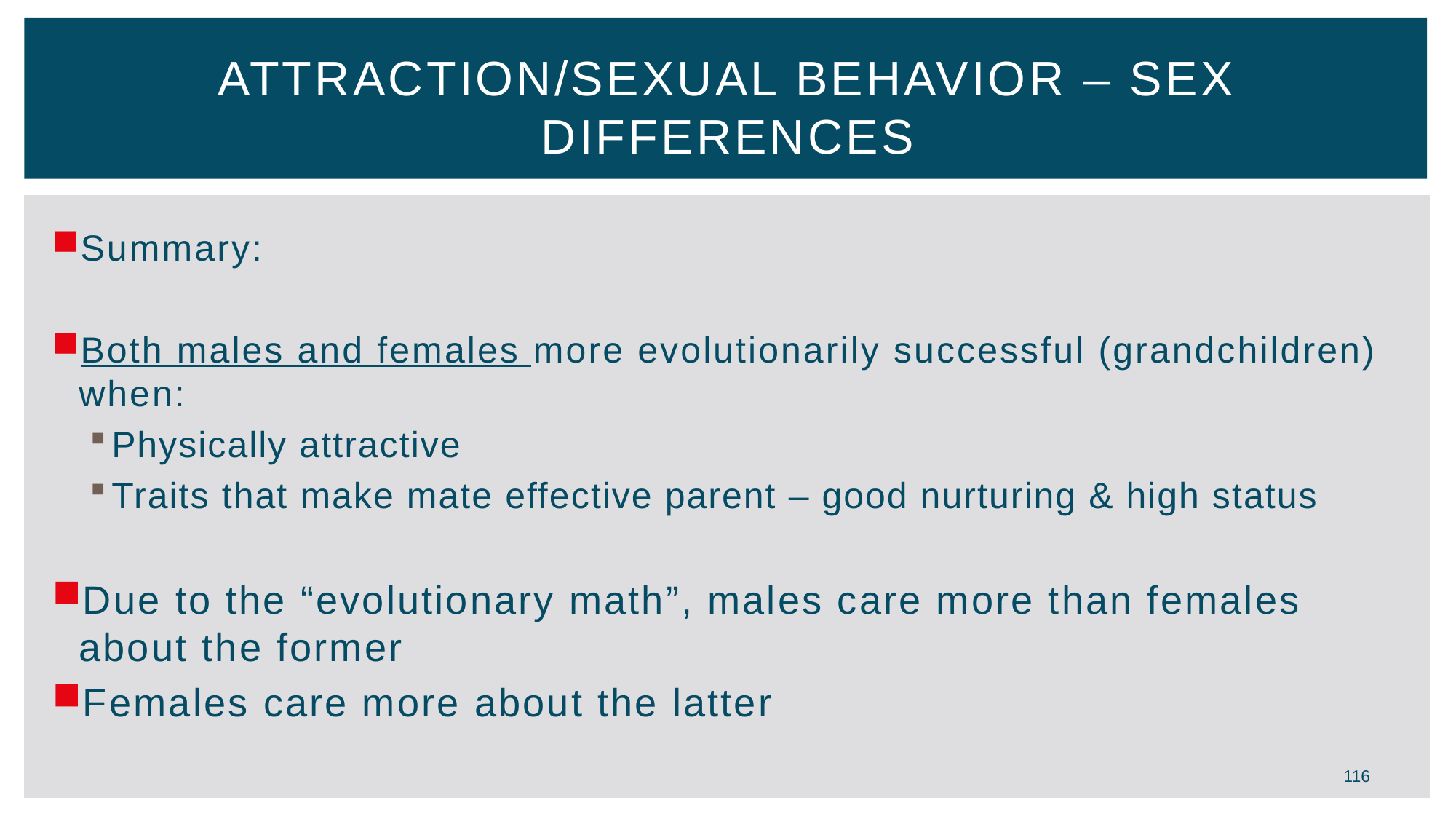

# Attraction/sexual behavior – Sex differences

Summary:

Both males and females more evolutionarily successful (grandchildren) when:
Physically attractive
Traits that make mate effective parent – good nurturing & high status

Due to the “evolutionary math”, males care more than females about the former
Females care more about the latter

116